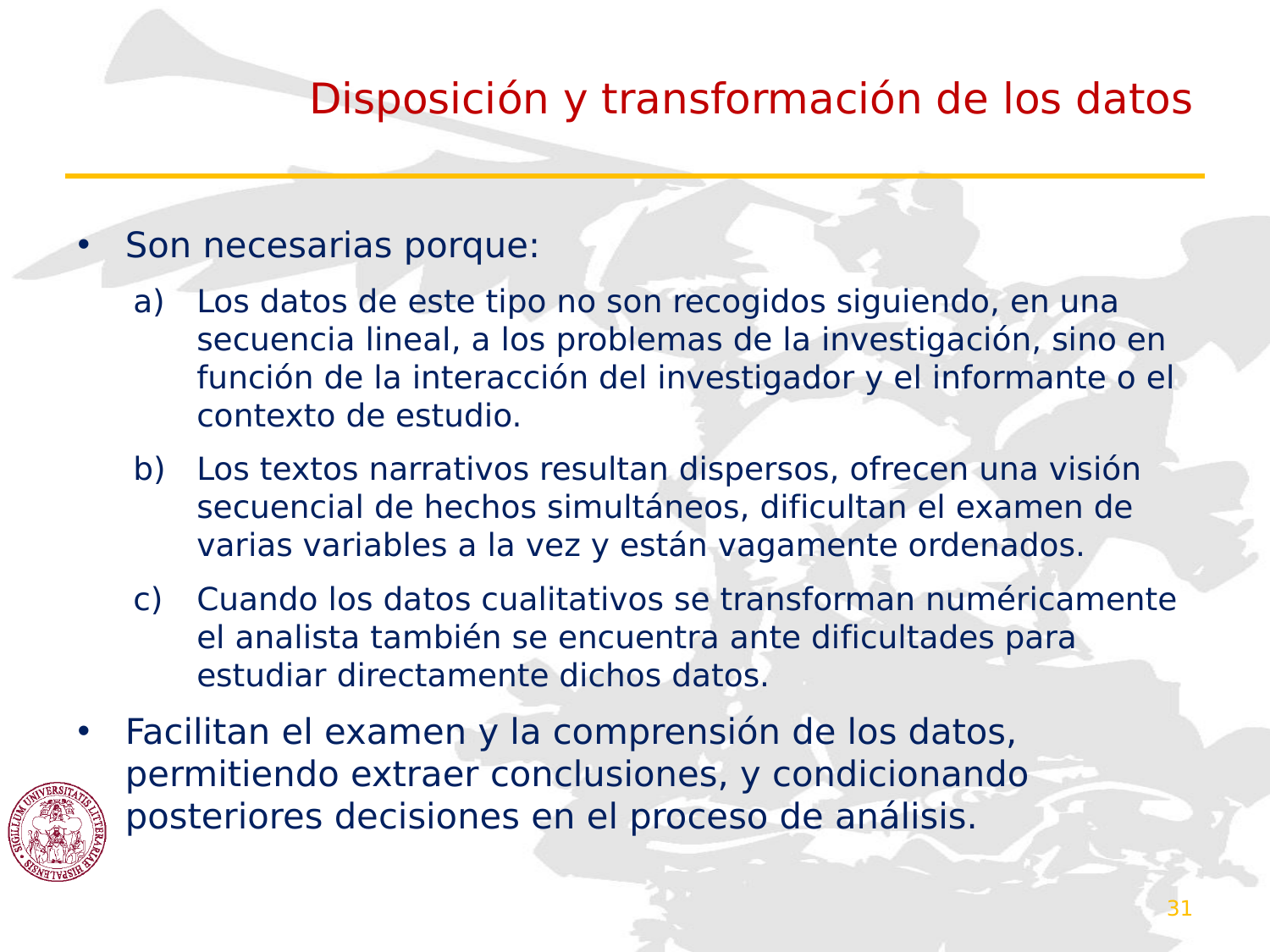

# Disposición y transformación de los datos
Son necesarias porque:
Los datos de este tipo no son recogidos siguiendo, en una secuencia lineal, a los problemas de la investigación, sino en función de la interacción del investigador y el informante o el contexto de estudio.
Los textos narrativos resultan dispersos, ofrecen una visión secuencial de hechos simultáneos, dificultan el examen de varias variables a la vez y están vagamente ordenados.
Cuando los datos cualitativos se transforman numéricamente el analista también se encuentra ante dificultades para estudiar directamente dichos datos.
Facilitan el examen y la comprensión de los datos, permitiendo extraer conclusiones, y condicionando posteriores decisiones en el proceso de análisis.
31